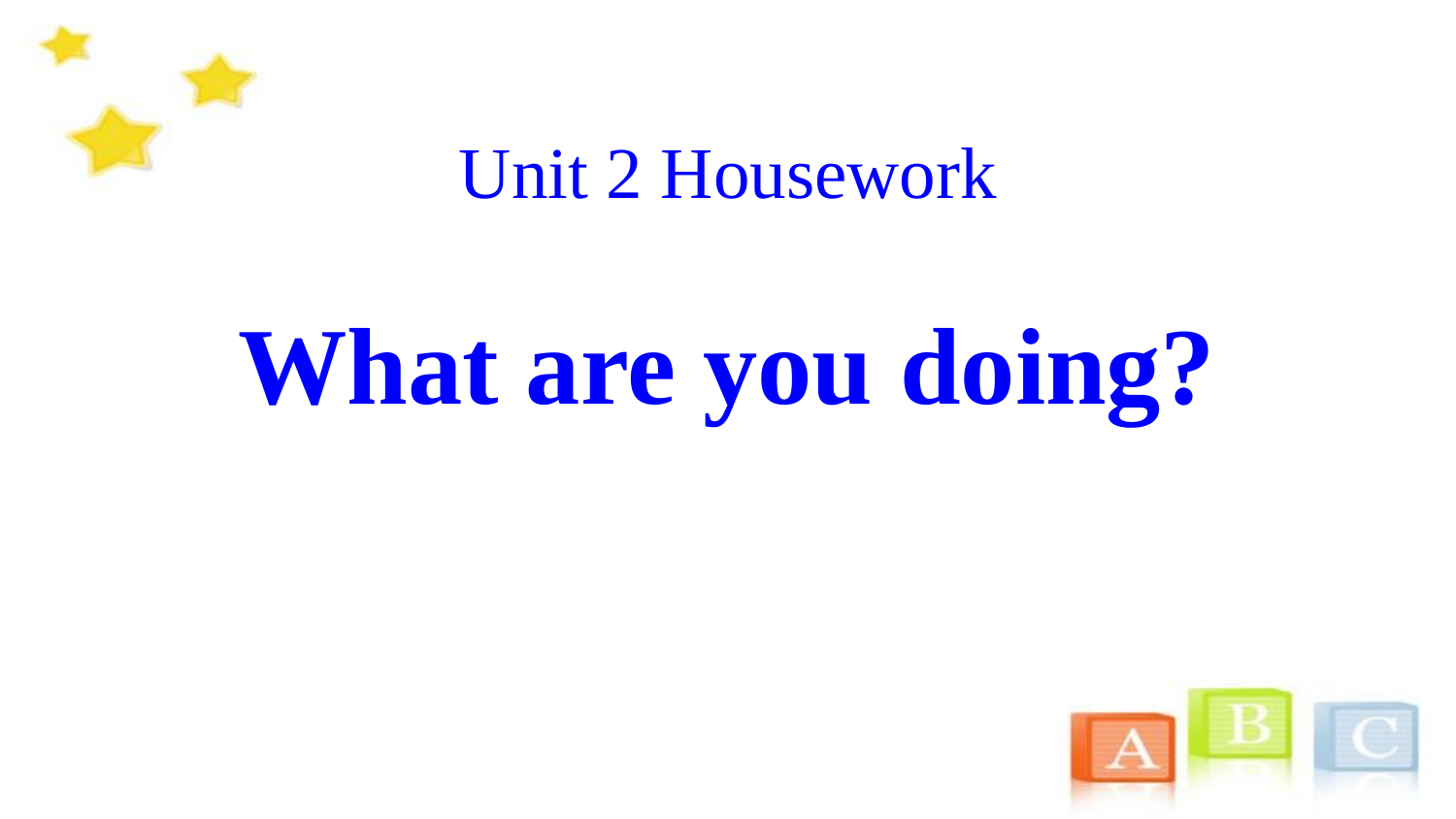

# Unit 2 Housework
What are you doing?